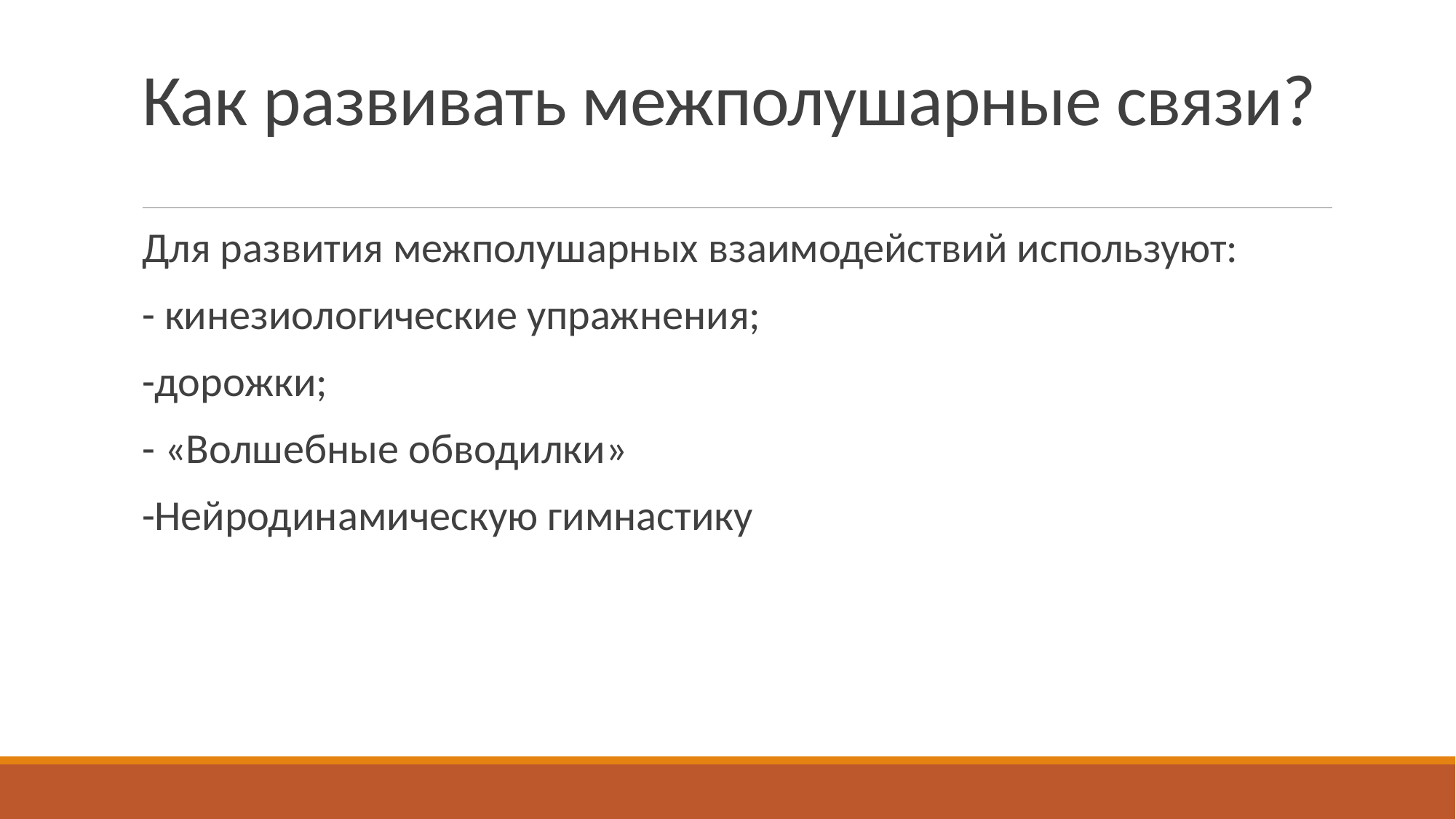

# Как развивать межполушарные связи?
Для развития межполушарных взаимодействий используют:
- кинезиологические упражнения;
-дорожки;
- «Волшебные обводилки»
-Нейродинамическую гимнастику